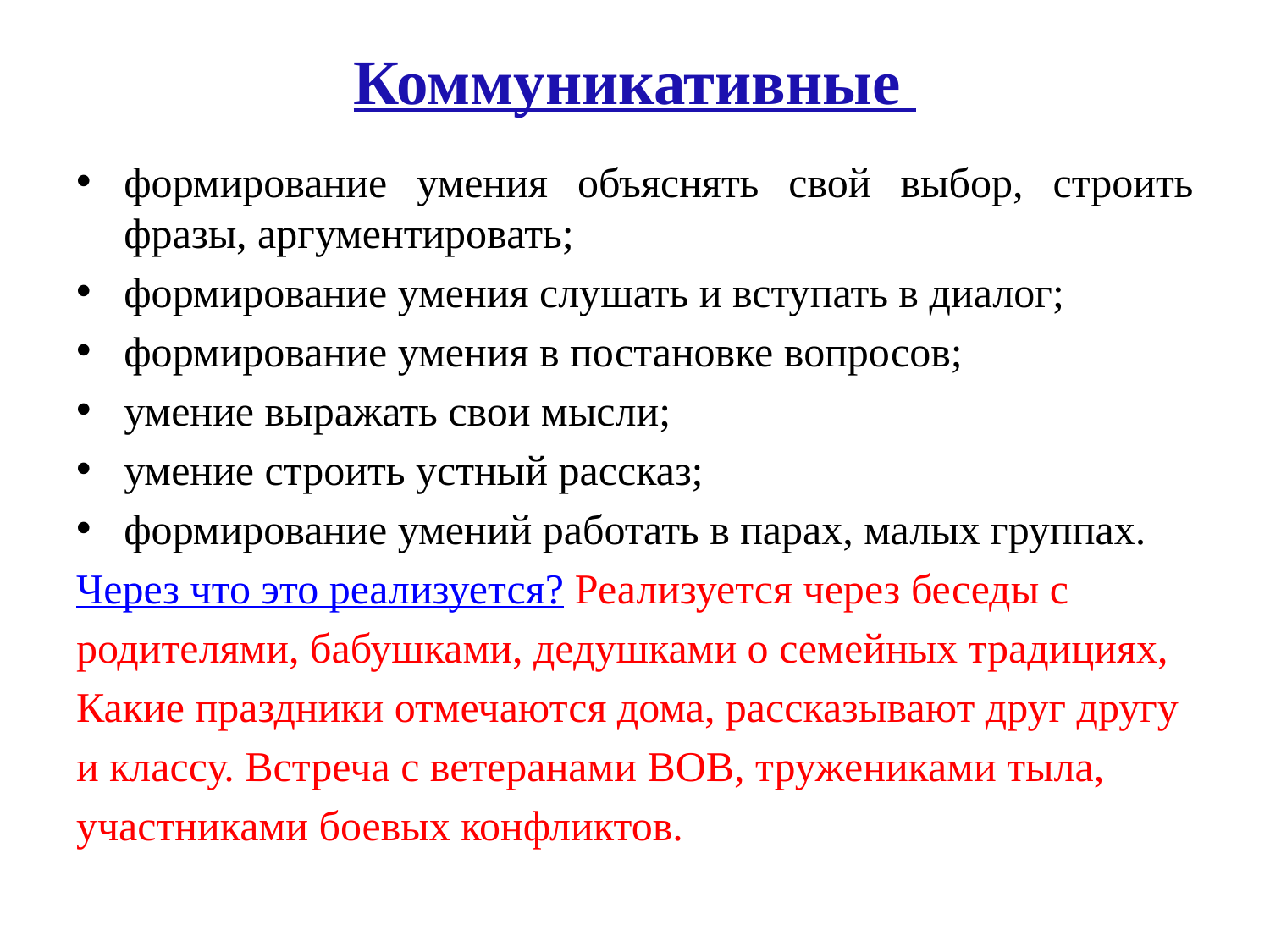

# Коммуникативные
формирование умения объяснять свой выбор, строить фразы, аргументировать;
формирование умения слушать и вступать в диалог;
формирование умения в постановке вопросов;
умение выражать свои мысли;
умение строить устный рассказ;
формирование умений работать в парах, малых группах.
Через что это реализуется? Реализуется через беседы с
родителями, бабушками, дедушками о семейных традициях,
Какие праздники отмечаются дома, рассказывают друг другу
и классу. Встреча с ветеранами ВОВ, тружениками тыла,
участниками боевых конфликтов.